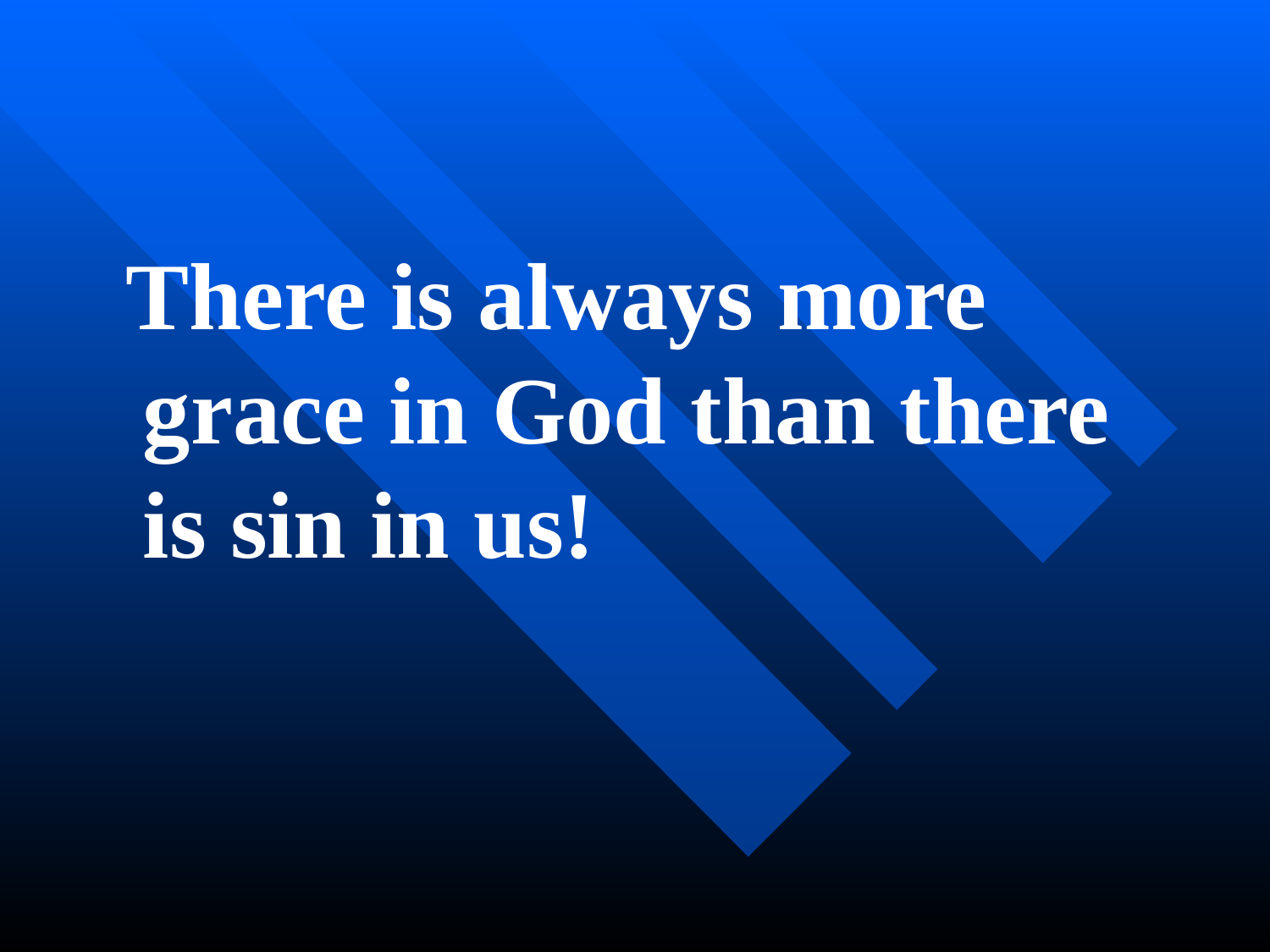

#
  There is always more grace in God than there is sin in us!